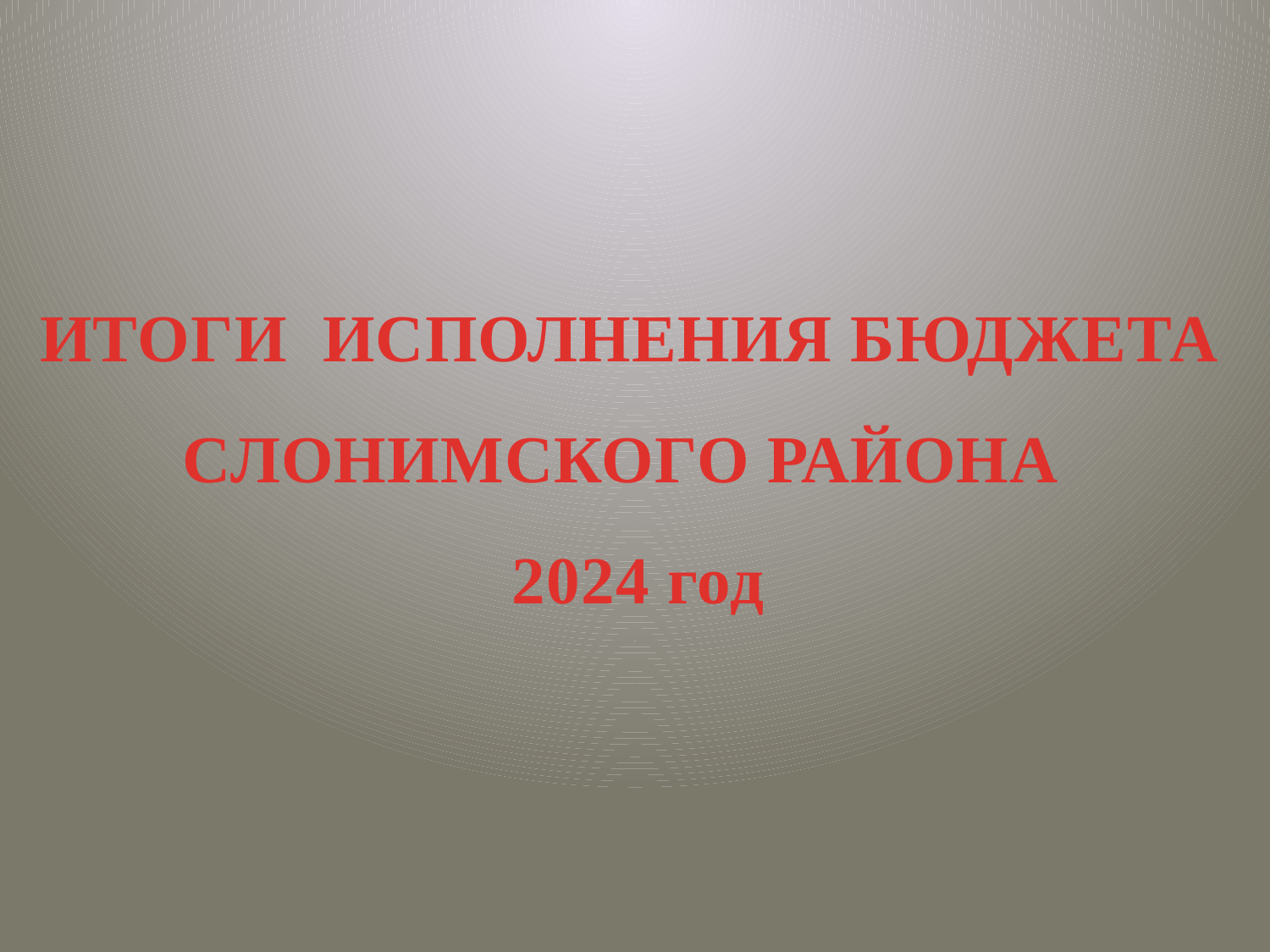

# ИТОГИ  ИСПОЛНЕНИЯ БЮДЖЕТА СЛОНИМСКОГО РАЙОНА 2024 год